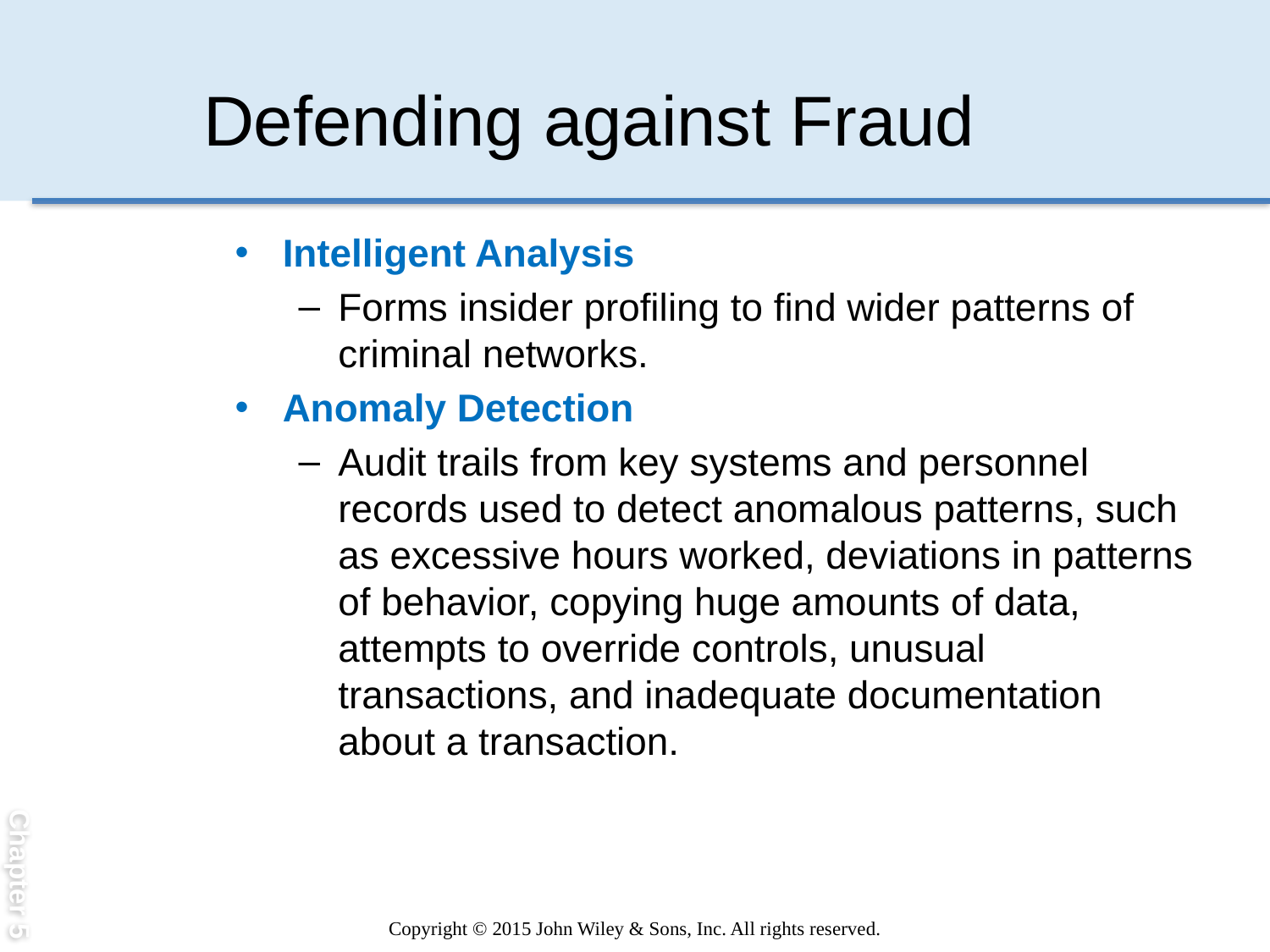

Chapter 5
# Defending against Fraud
Intelligent Analysis
Forms insider profiling to find wider patterns of criminal networks.
Anomaly Detection
Audit trails from key systems and personnel records used to detect anomalous patterns, such as excessive hours worked, deviations in patterns of behavior, copying huge amounts of data, attempts to override controls, unusual transactions, and inadequate documentation about a transaction.